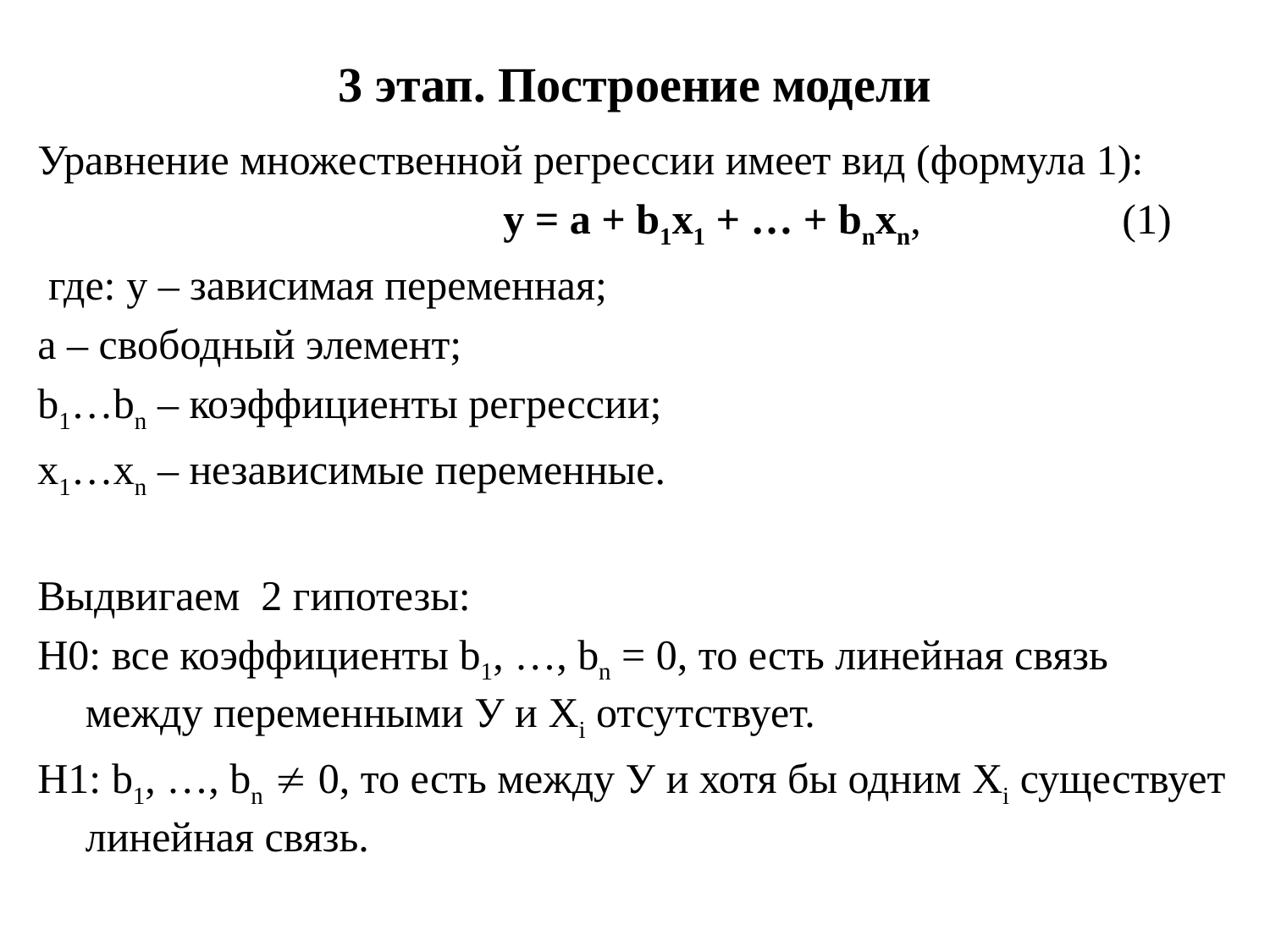

3 этап. Построение модели
Уравнение множественной регрессии имеет вид (формула 1):
                                            y = a + b1x1 + … + bnxn,                   (1)
 где: у – зависимая переменная;
a – свободный элемент;
b1…bn – коэффициенты регрессии;
x1…xn – независимые переменные.

Выдвигаем  2 гипотезы:
Н0: все коэффициенты b1, …, bn = 0, то есть линейная связь между переменными У и Хi отсутствует.
Н1: b1, …, bn ≠ 0, то есть между У и хотя бы одним Хi существует линейная связь.